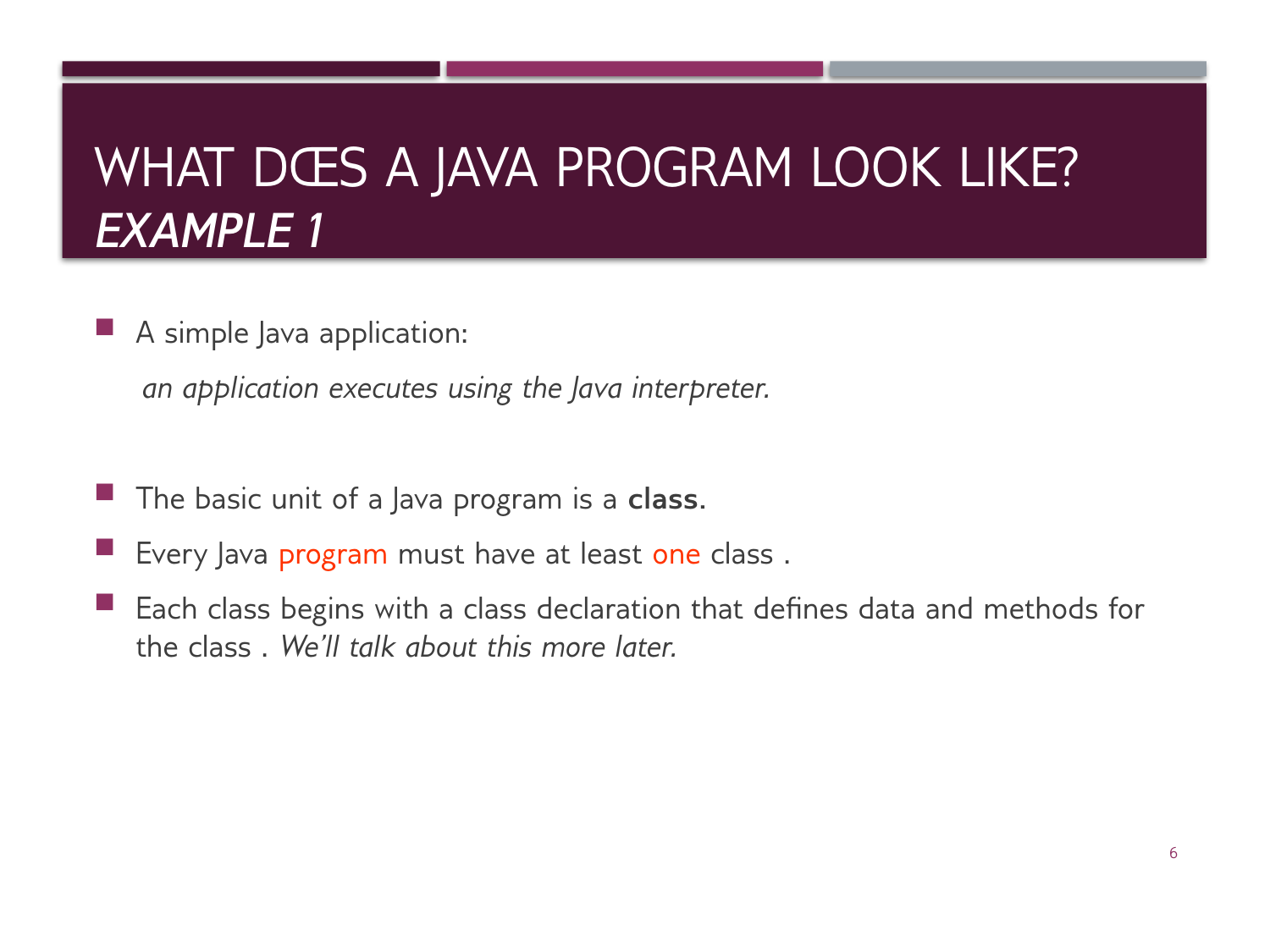

# What does a Java program look like? Example 1
A simple Java application:
     an application executes using the Java interpreter.

The basic unit of a Java program is a class.
Every Java program must have at least one class .
Each class begins with a class declaration that defines data and methods for the class . We’ll talk about this more later.

6